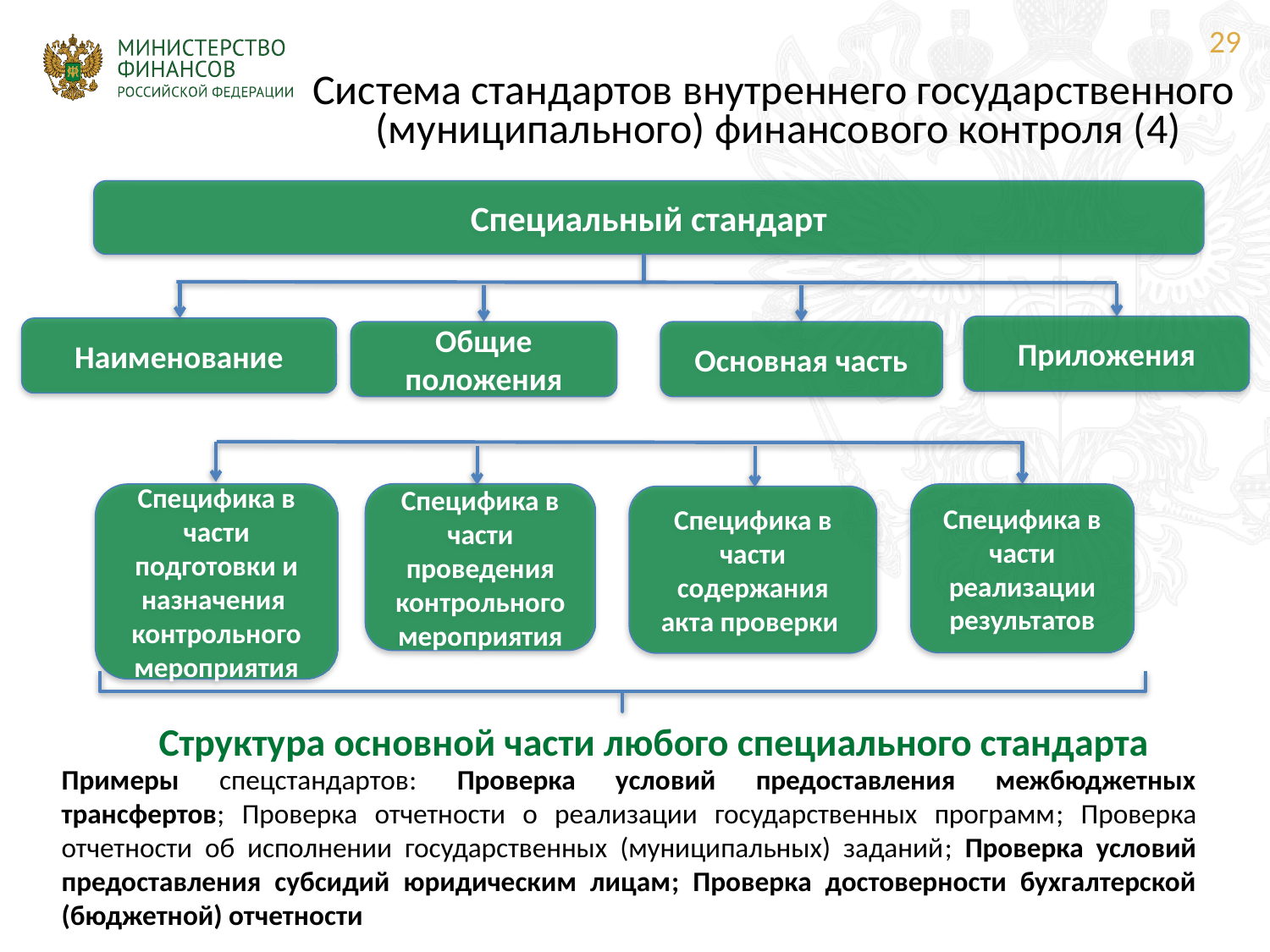

29
Система стандартов внутреннего государственного
(муниципального) финансового контроля (4)

Специальный стандарт
Приложения
Наименование
Общие положения
Основная часть
Специфика в части проведения контрольного
мероприятия
Специфика в части подготовки и назначения  контрольного
мероприятия
Специфика в части реализации результатов
Специфика в части содержания акта проверки
Структура основной части любого специального стандарта
Примеры спецстандартов: Проверка условий предоставления межбюджетных трансфертов; Проверка отчетности о реализации государственных программ; Проверка отчетности об исполнении государственных (муниципальных) заданий; Проверка условий предоставления субсидий юридическим лицам; Проверка достоверности бухгалтерской (бюджетной) отчетности